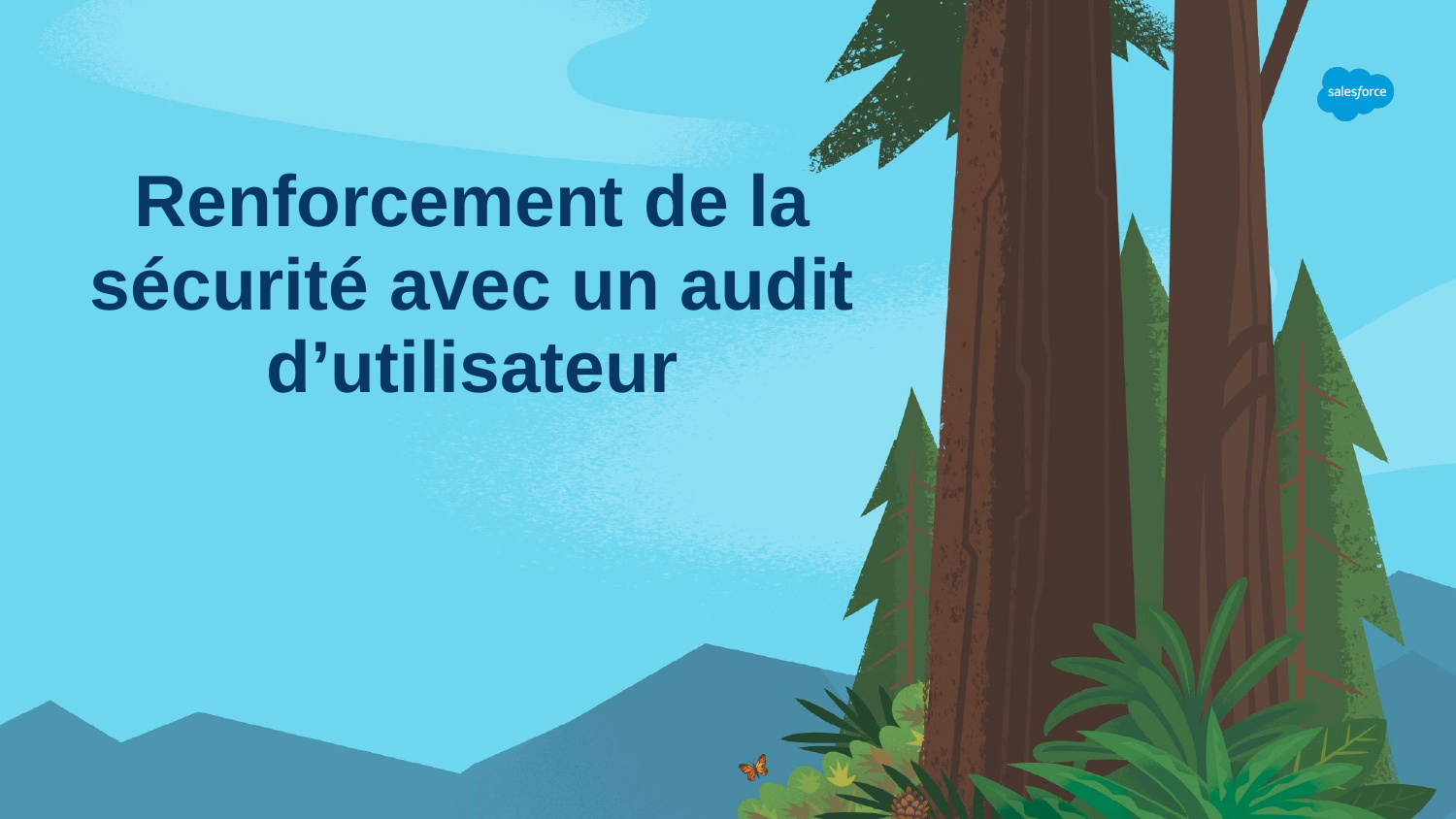

# Renforcement de la sécurité avec un audit d’utilisateur